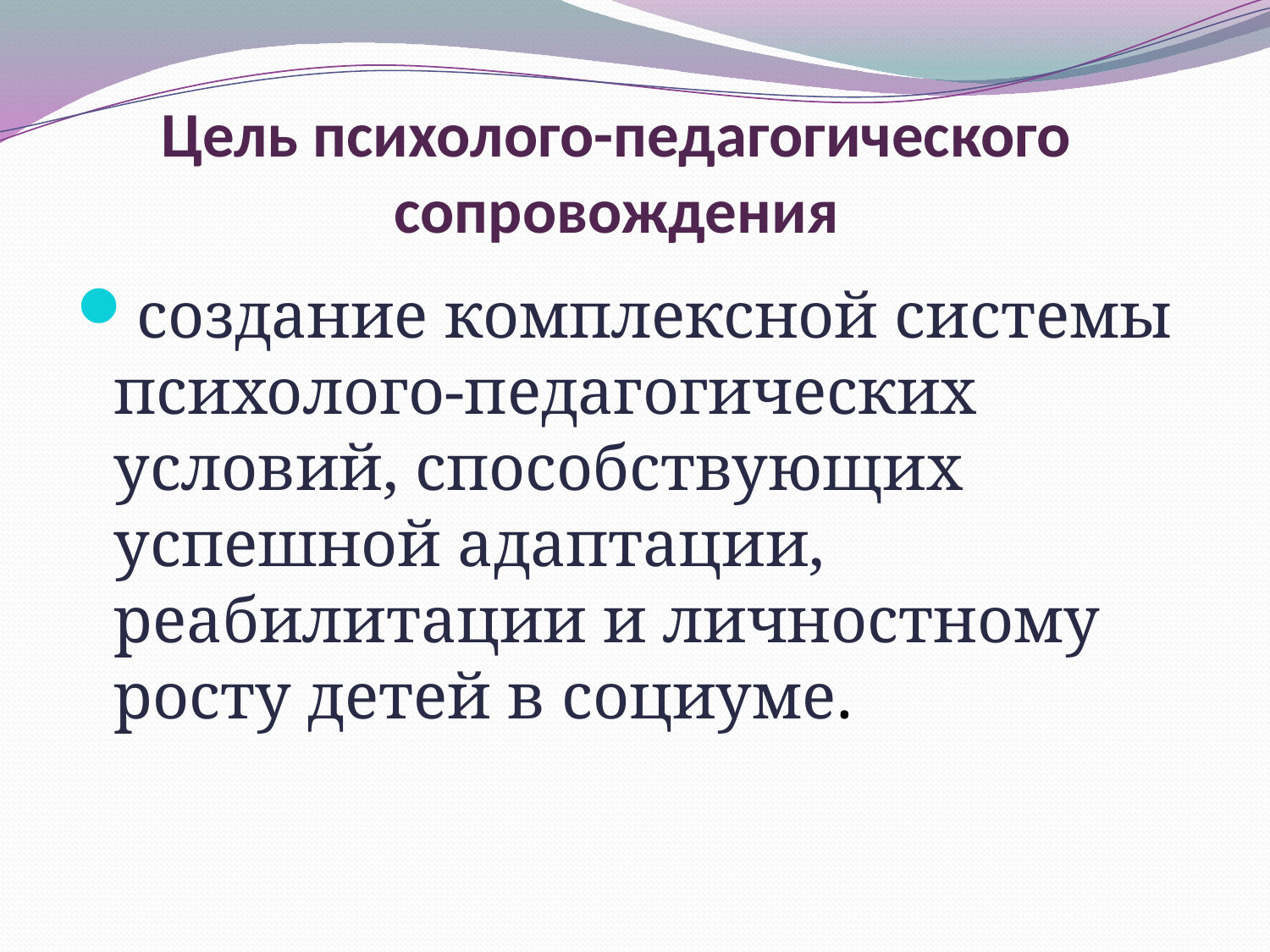

# Цель психолого-педагогического сопровождения
создание комплексной системы психолого-педагогических условий, способствующих успешной адаптации, реабилитации и личностному росту детей в социуме.